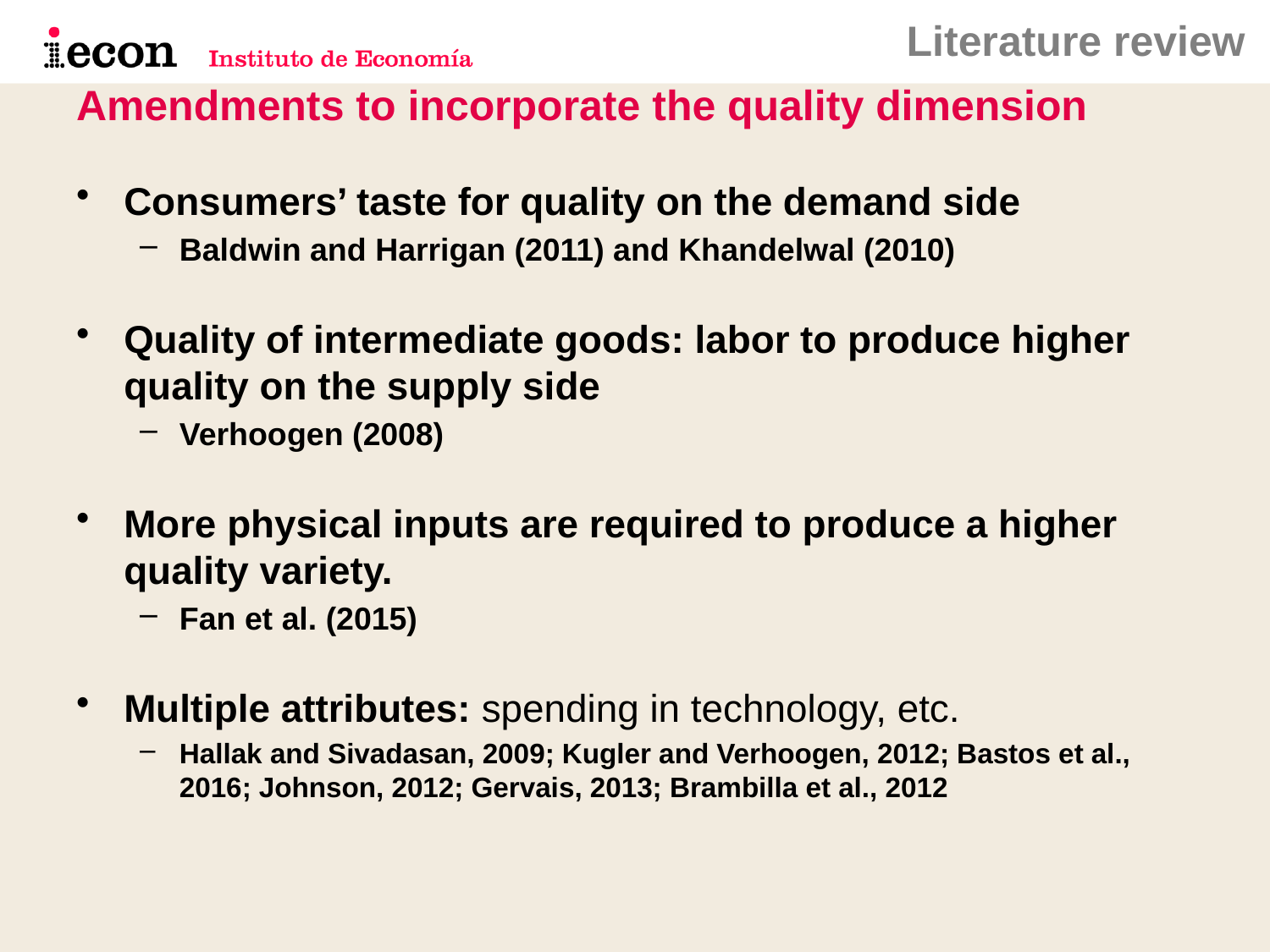

Literature review
Amendments to incorporate the quality dimension

Consumers’ taste for quality on the demand side
Baldwin and Harrigan (2011) and Khandelwal (2010)

Quality of intermediate goods: labor to produce higher quality on the supply side
Verhoogen (2008)

More physical inputs are required to produce a higher quality variety.
Fan et al. (2015)

Multiple attributes: spending in technology, etc.
Hallak and Sivadasan, 2009; Kugler and Verhoogen, 2012; Bastos et al., 2016; Johnson, 2012; Gervais, 2013; Brambilla et al., 2012